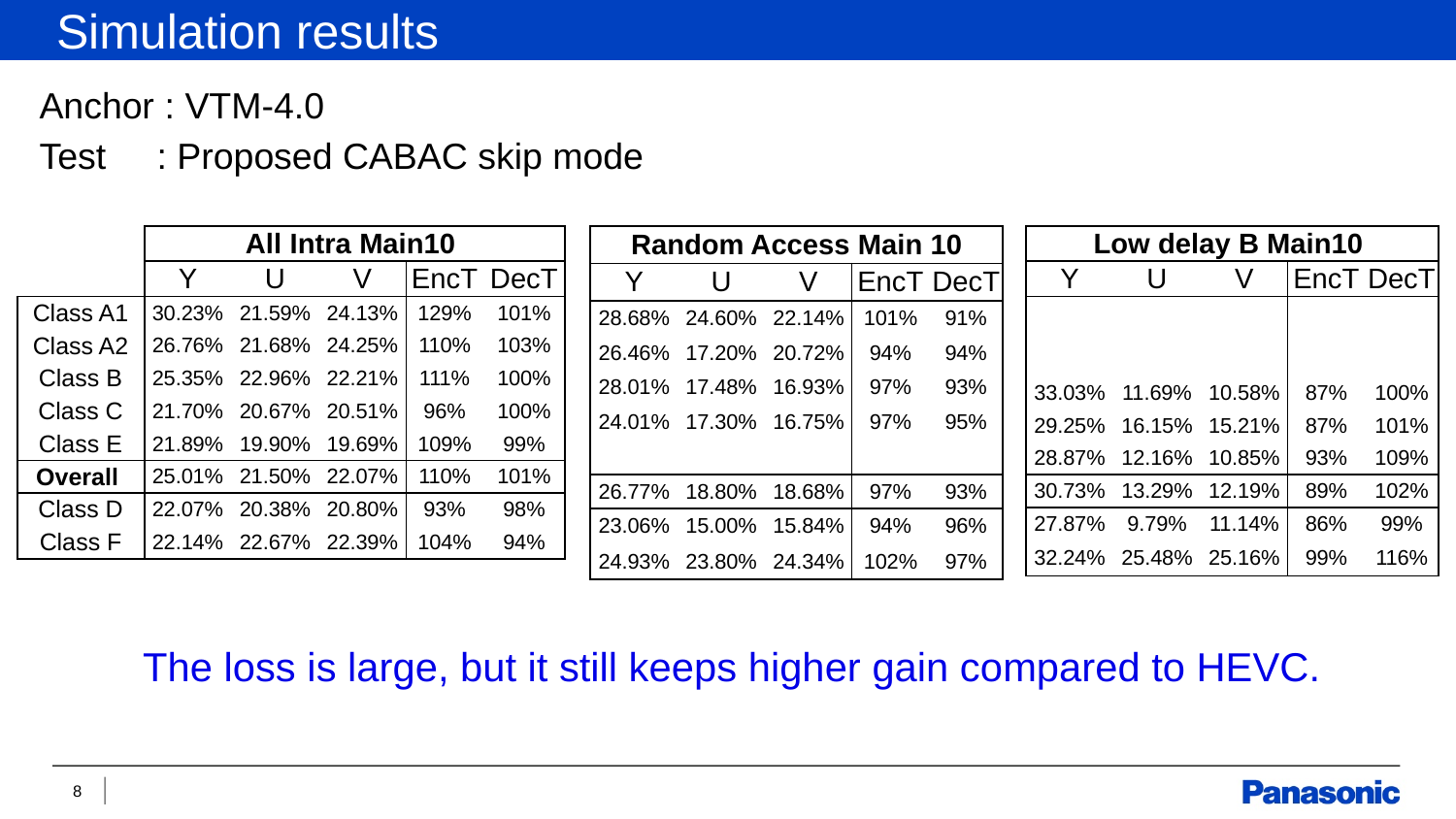

Simulation results
Anchor : VTM-4.0
Test     : Proposed CABAC skip mode
|  | All Intra Main10 |  |  |  |  |
| --- | --- | --- | --- | --- | --- |
|  | Y | U | V | EncT | DecT |
| Class A1 | 30.23% | 21.59% | 24.13% | 129% | 101% |
| Class A2 | 26.76% | 21.68% | 24.25% | 110% | 103% |
| Class B | 25.35% | 22.96% | 22.21% | 111% | 100% |
| Class C | 21.70% | 20.67% | 20.51% | 96% | 100% |
| Class E | 21.89% | 19.90% | 19.69% | 109% | 99% |
| Overall | 25.01% | 21.50% | 22.07% | 110% | 101% |
| Class D | 22.07% | 20.38% | 20.80% | 93% | 98% |
| Class F | 22.14% | 22.67% | 22.39% | 104% | 94% |
| Random Access Main 10 |  |  |  |  |
| --- | --- | --- | --- | --- |
| Y | U | V | EncT | DecT |
| 28.68% | 24.60% | 22.14% | 101% | 91% |
| 26.46% | 17.20% | 20.72% | 94% | 94% |
| 28.01% | 17.48% | 16.93% | 97% | 93% |
| 24.01% | 17.30% | 16.75% | 97% | 95% |
|  |  |  |  |  |
| 26.77% | 18.80% | 18.68% | 97% | 93% |
| 23.06% | 15.00% | 15.84% | 94% | 96% |
| 24.93% | 23.80% | 24.34% | 102% | 97% |
| Low delay B Main10 |  |  |  |  |
| --- | --- | --- | --- | --- |
| Y | U | V | EncT | DecT |
|  |  |  |  |  |
|  |  |  |  |  |
| 33.03% | 11.69% | 10.58% | 87% | 100% |
| 29.25% | 16.15% | 15.21% | 87% | 101% |
| 28.87% | 12.16% | 10.85% | 93% | 109% |
| 30.73% | 13.29% | 12.19% | 89% | 102% |
| 27.87% | 9.79% | 11.14% | 86% | 99% |
| 32.24% | 25.48% | 25.16% | 99% | 116% |
The loss is large, but it still keeps higher gain compared to HEVC.